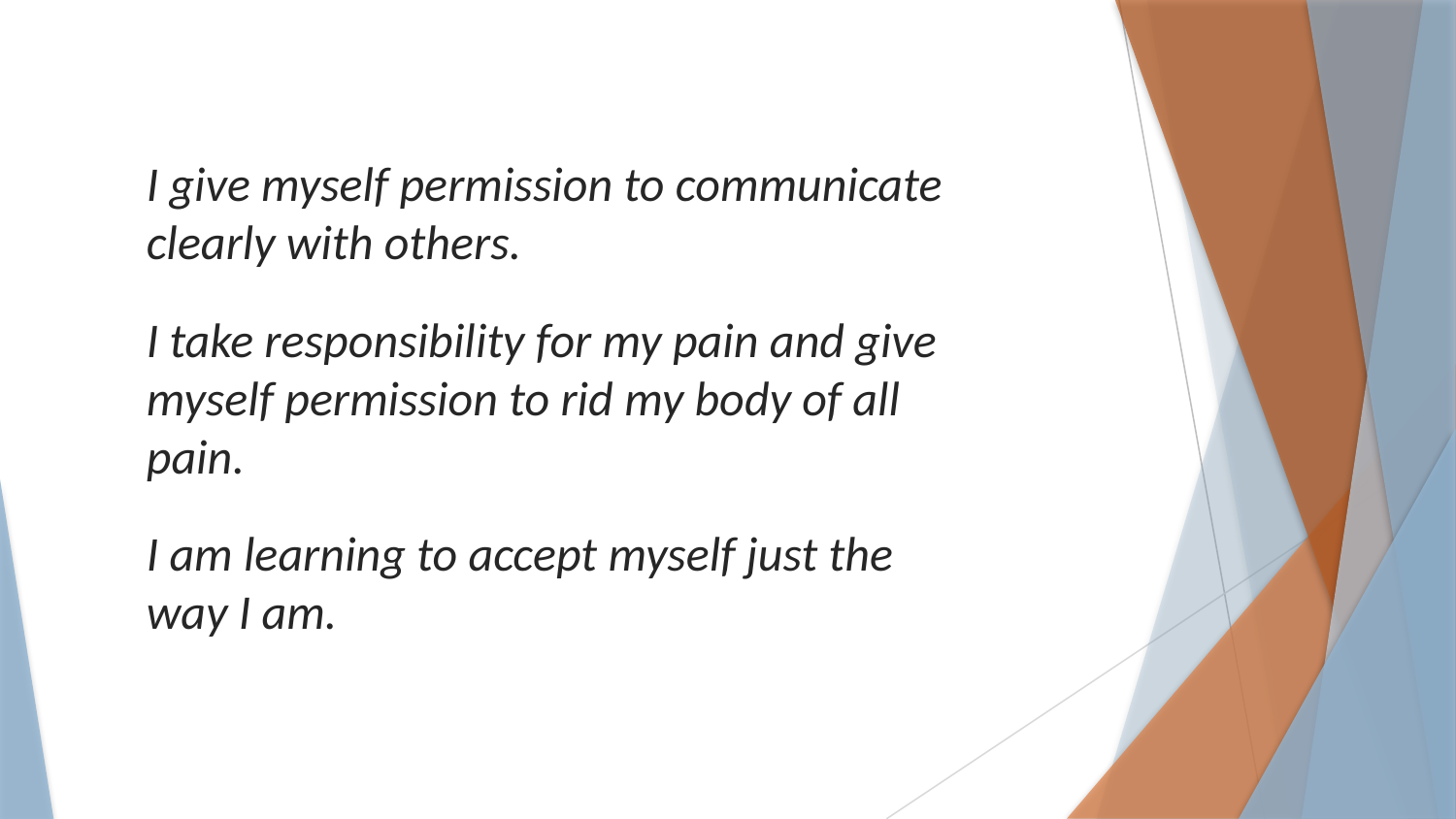

I give myself permission to communicate clearly with others.
I take responsibility for my pain and give myself permission to rid my body of all pain.
I am learning to accept myself just the way I am.